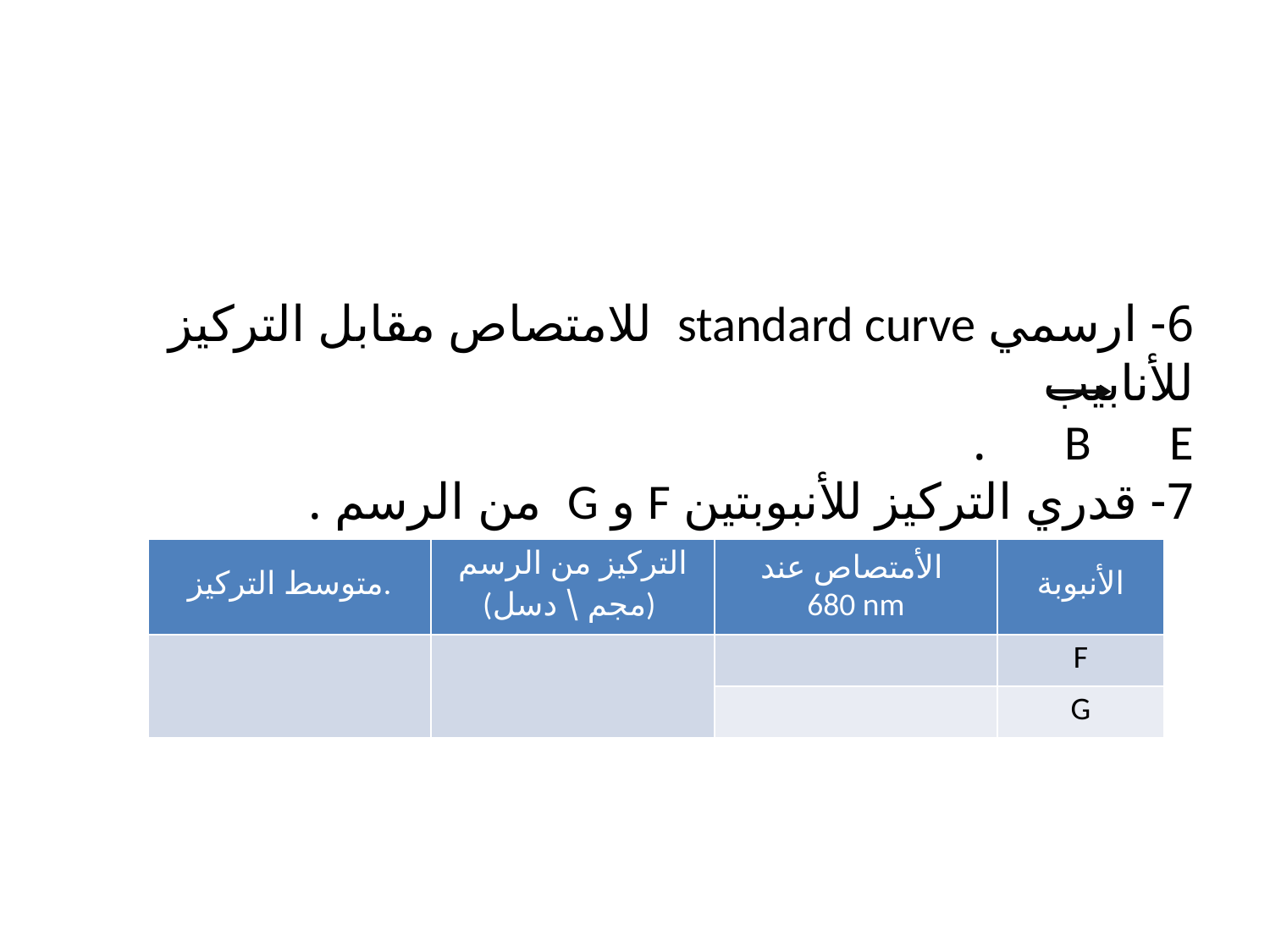

#
6- ارسمي standard curve  للامتصاص مقابل التركيز للأنابيب
B       E      .
7- قدري التركيز للأنبوبتين F و G  من الرسم .
| متوسط التركيز. | التركيز من الرسم (مجم \ دسل) | الأمتصاص عند 680 nm | الأنبوبة |
| --- | --- | --- | --- |
|  |  |  | F |
|  |  |  | G |